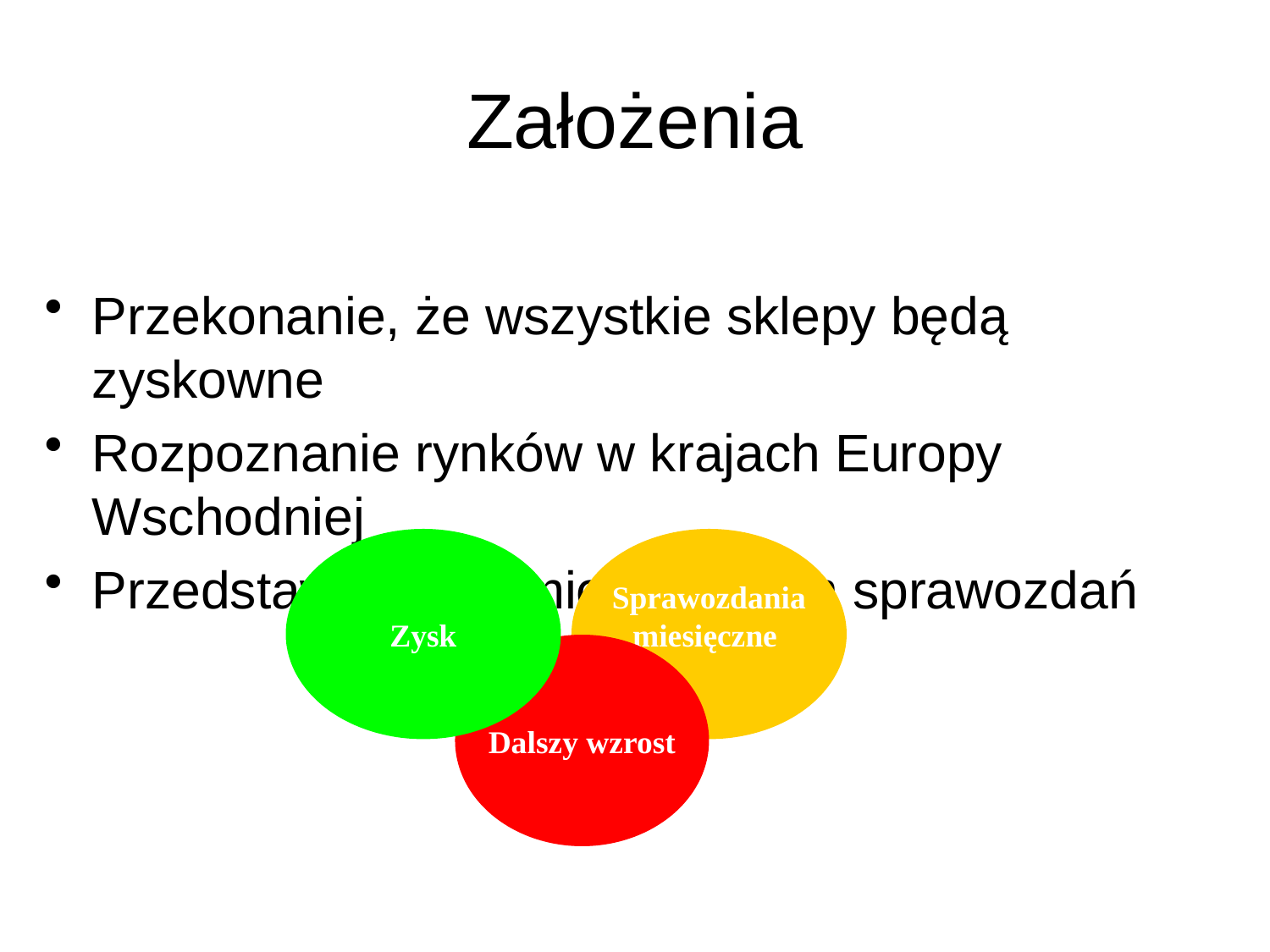

# Założenia
Przekonanie, że wszystkie sklepy będą zyskowne
Rozpoznanie rynków w krajach Europy Wschodniej
Przedstawianie comiesięcznych sprawozdań
Zysk
Sprawozdania
miesięczne
Dalszy wzrost